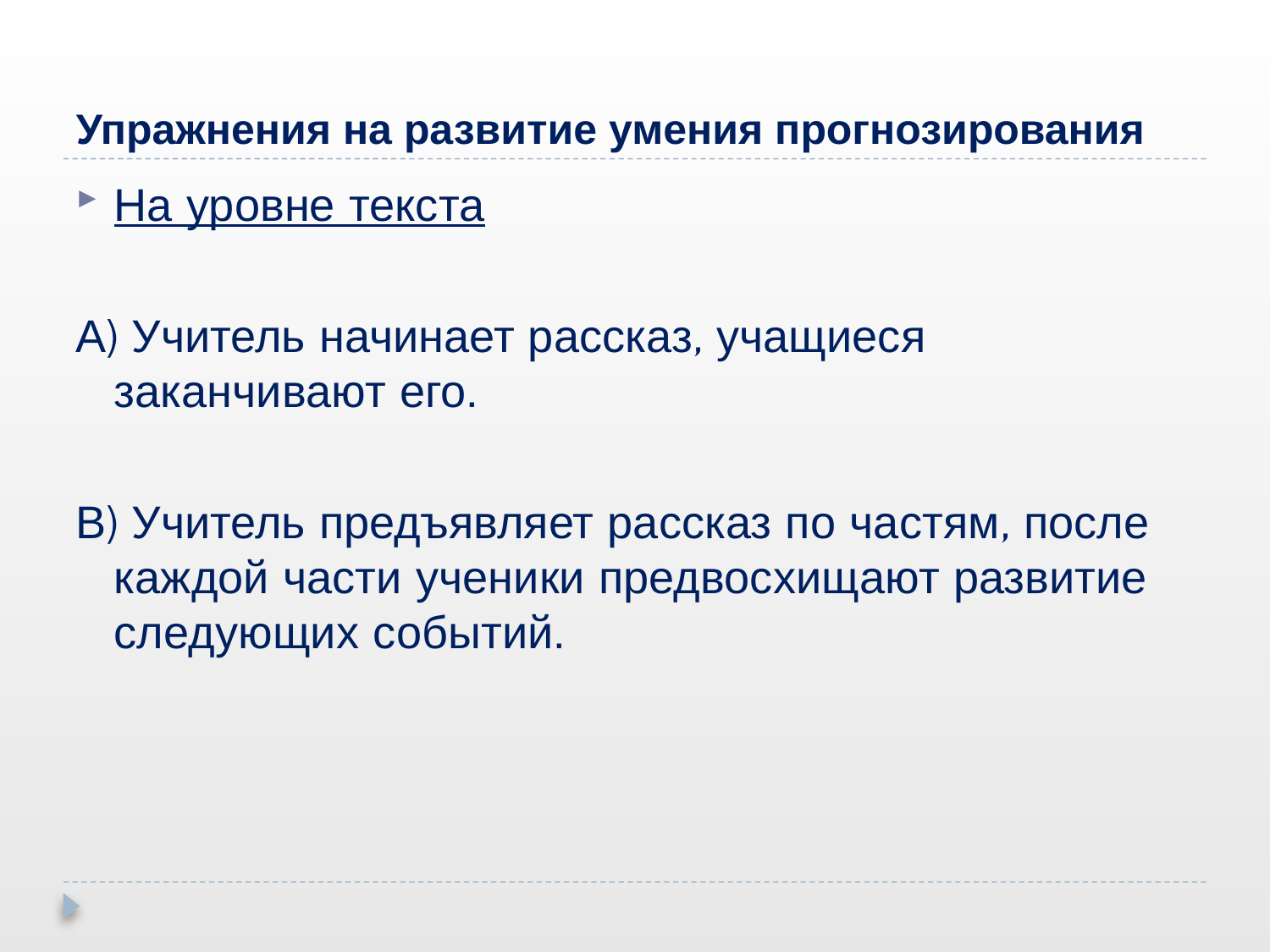

# Упражнения на развитие умения прогнозирования
На уровне текста

А) Учитель начинает рассказ, учащиеся заканчивают его.

В) Учитель предъявляет рассказ по частям, после каждой части ученики предвосхищают развитие следующих событий.